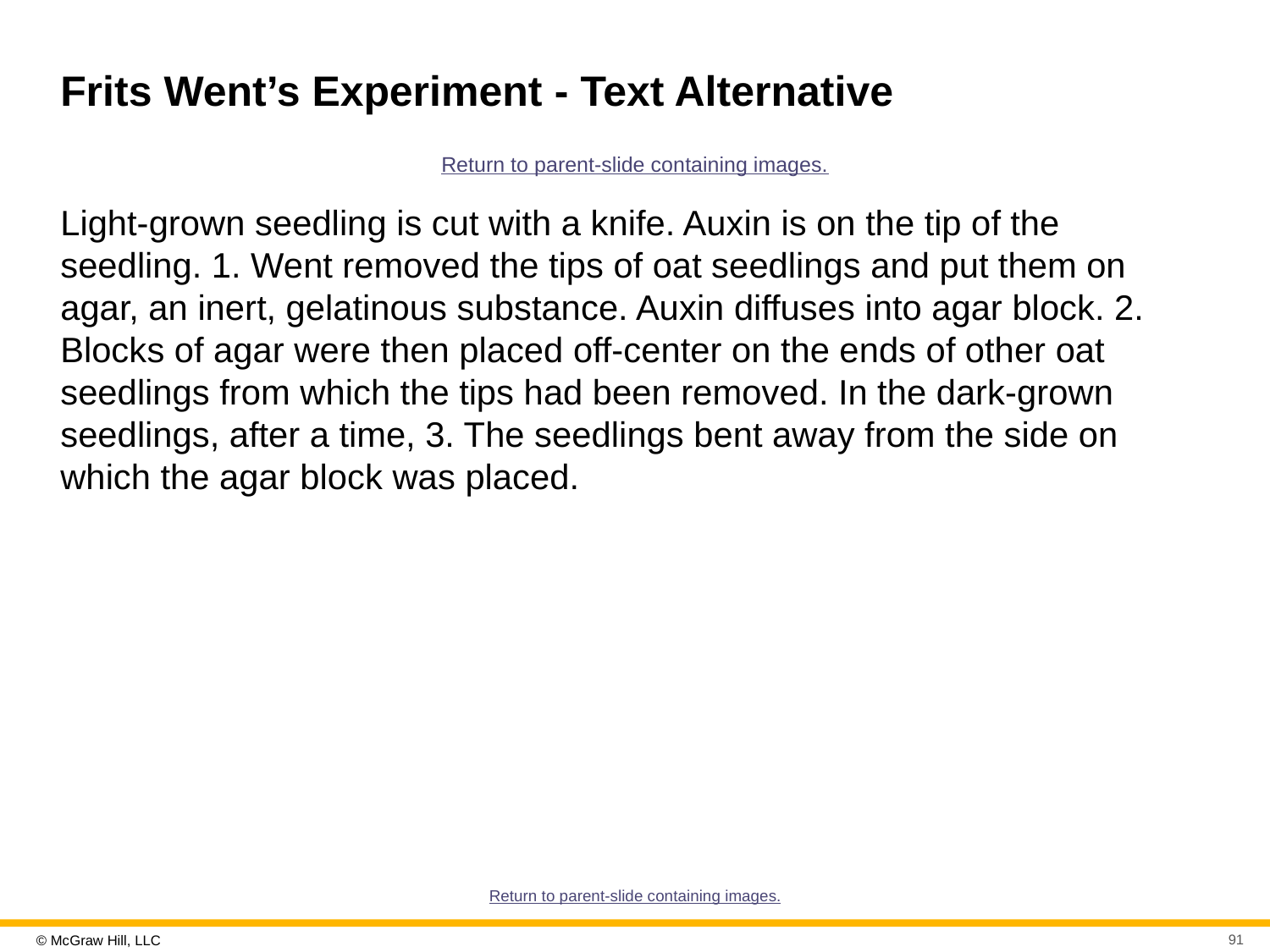

# Frits Went’s Experiment - Text Alternative
Return to parent-slide containing images.
Light-grown seedling is cut with a knife. Auxin is on the tip of the seedling. 1. Went removed the tips of oat seedlings and put them on agar, an inert, gelatinous substance. Auxin diffuses into agar block. 2. Blocks of agar were then placed off-center on the ends of other oat seedlings from which the tips had been removed. In the dark-grown seedlings, after a time, 3. The seedlings bent away from the side on which the agar block was placed.
Return to parent-slide containing images.
91